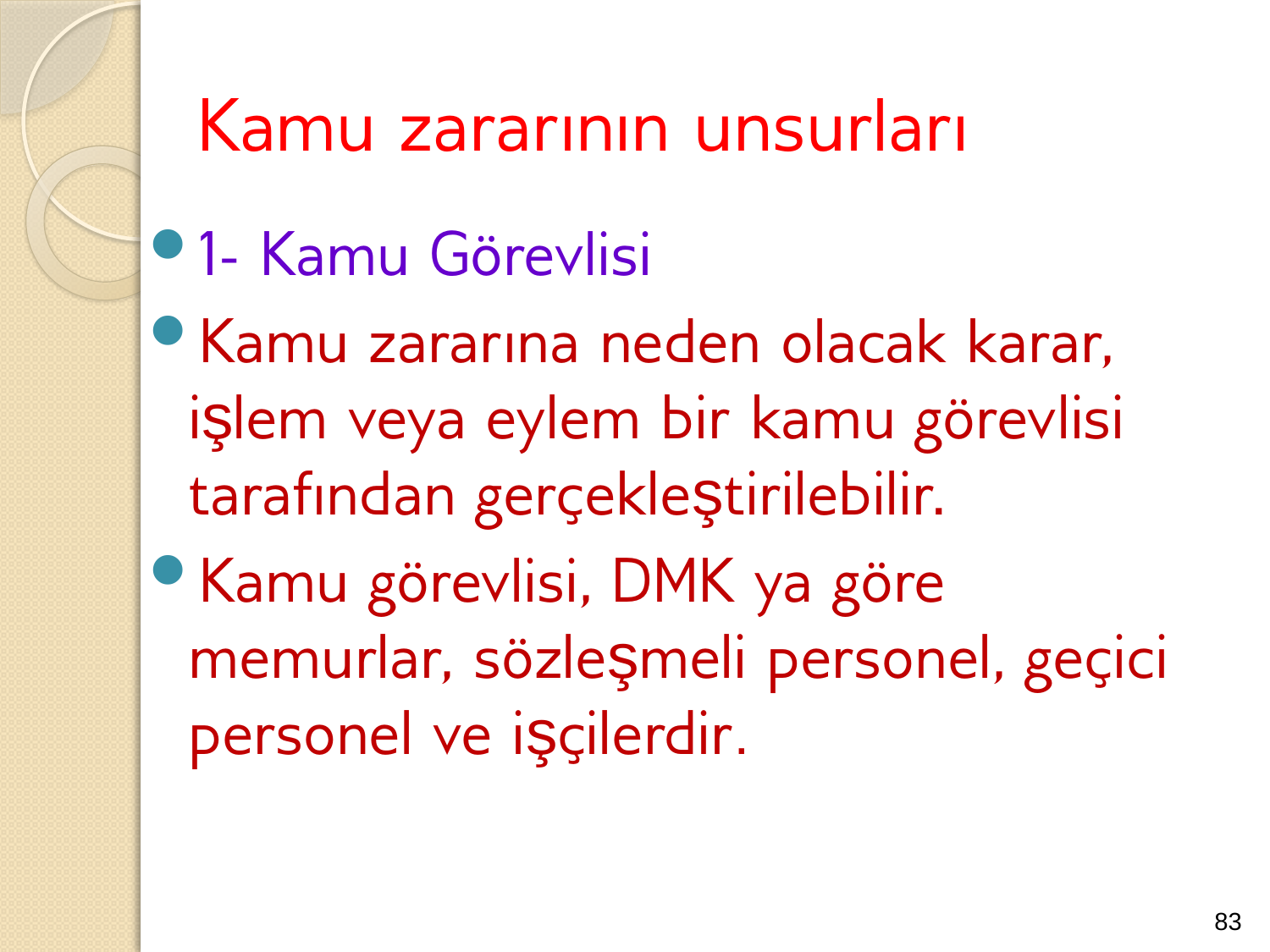

# Kamu zararının unsurları
1- Kamu Görevlisi
Kamu zararına neden olacak karar, işlem veya eylem bir kamu görevlisi tarafından gerçekleştirilebilir.
Kamu görevlisi, DMK ya göre memurlar, sözleşmeli personel, geçici personel ve işçilerdir.

83